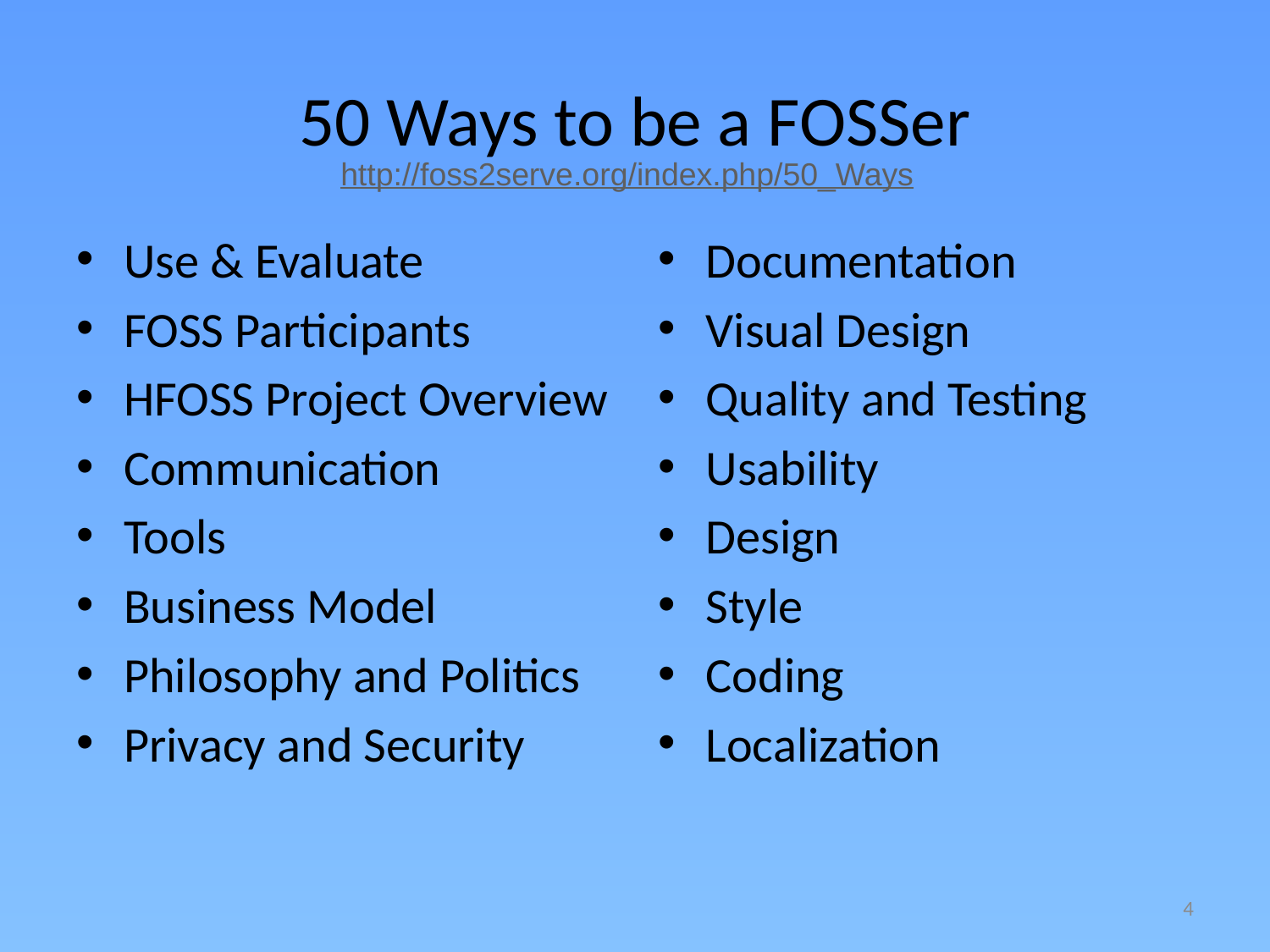

# 50 Ways to be a FOSSer
http://foss2serve.org/index.php/50_Ways

Use & Evaluate
FOSS Participants
HFOSS Project Overview
Communication
Tools
Business Model
Philosophy and Politics
Privacy and Security
Documentation
Visual Design
Quality and Testing
Usability
Design
Style
Coding
Localization
4